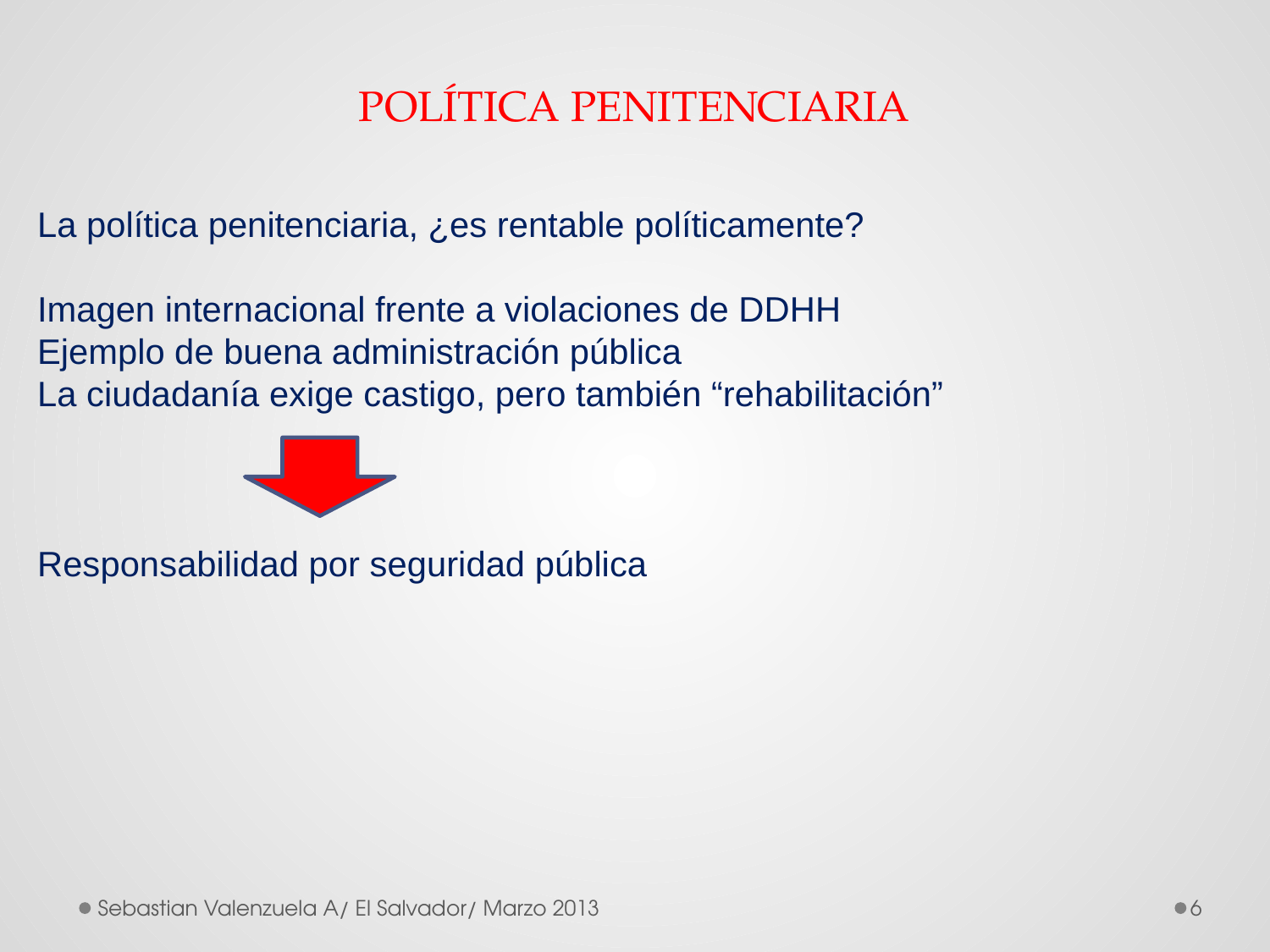

# POLÍTICA PENITENCIARIA
La política penitenciaria, ¿es rentable políticamente?

Imagen internacional frente a violaciones de DDHH
Ejemplo de buena administración pública
La ciudadanía exige castigo, pero también “rehabilitación”

Responsabilidad por seguridad pública

Sebastian Valenzuela A/ El Salvador/ Marzo 2013
6